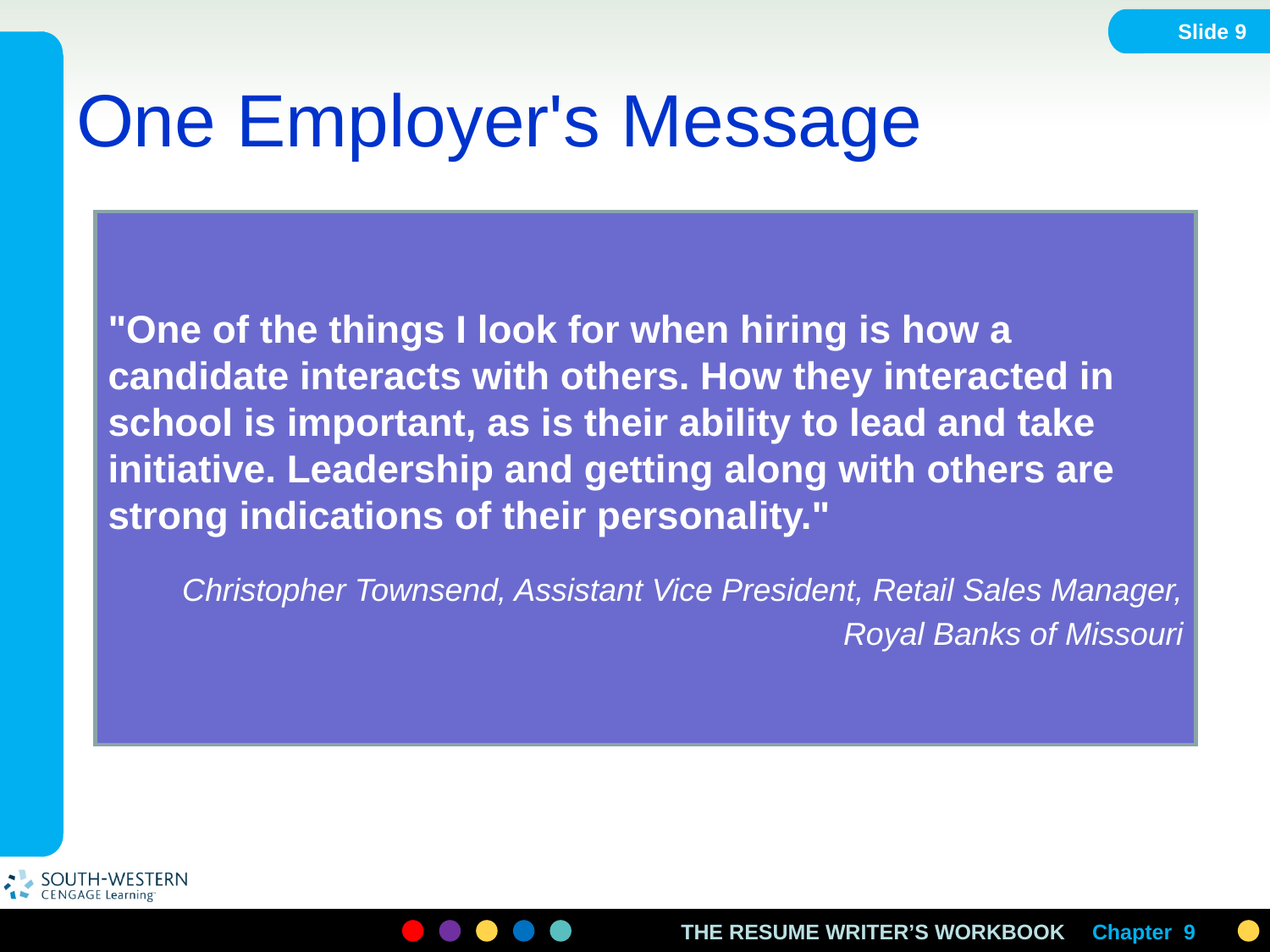

Slide 9
# One Employer's Message
"One of the things I look for when hiring is how a candidate interacts with others. How they interacted in school is important, as is their ability to lead and take initiative. Leadership and getting along with others are strong indications of their personality."
Christopher Townsend, Assistant Vice President, Retail Sales Manager,
Royal Banks of Missouri
Chapter  9